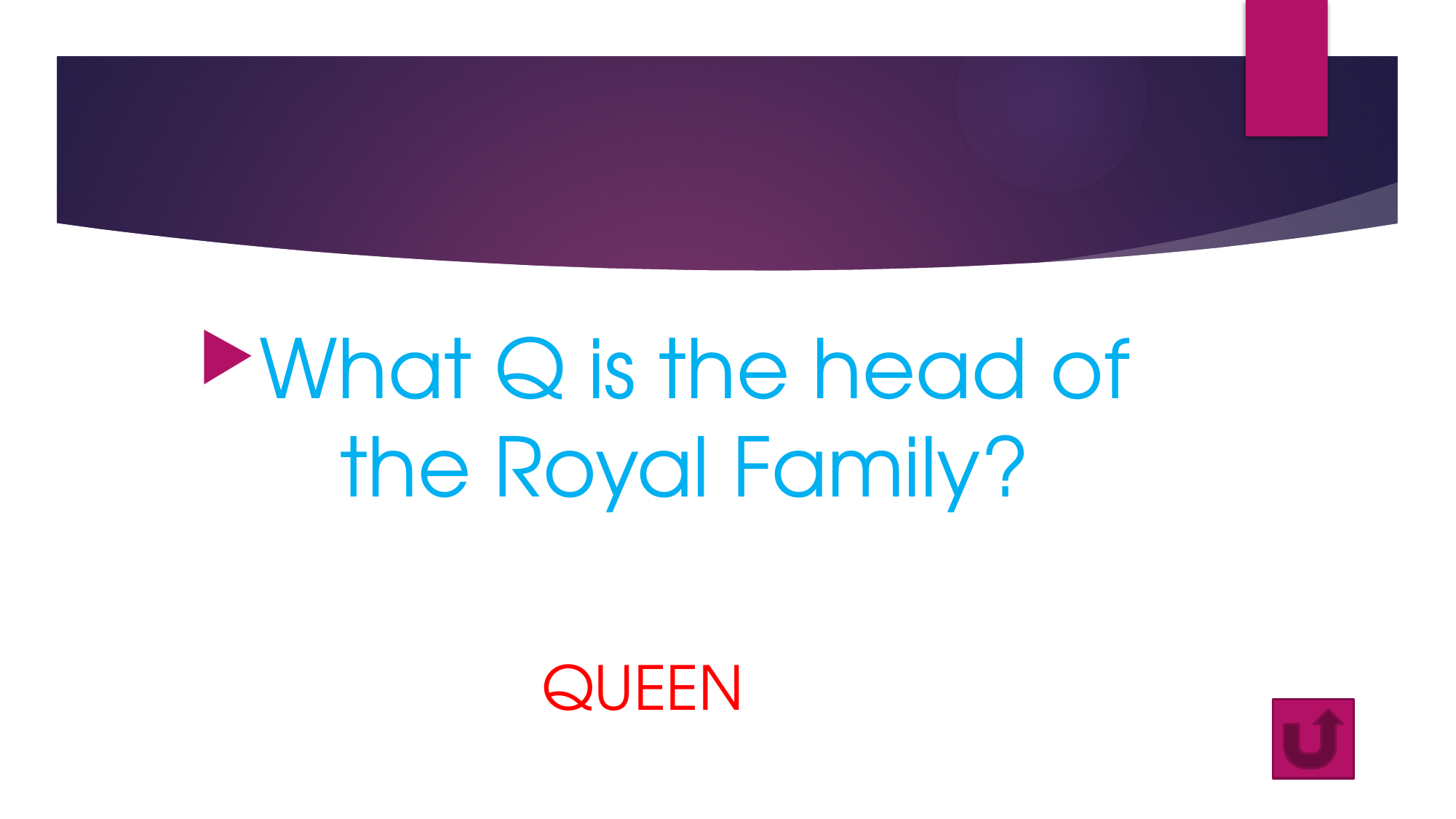

#
What Q is the head of the Royal Family?

QUEEN